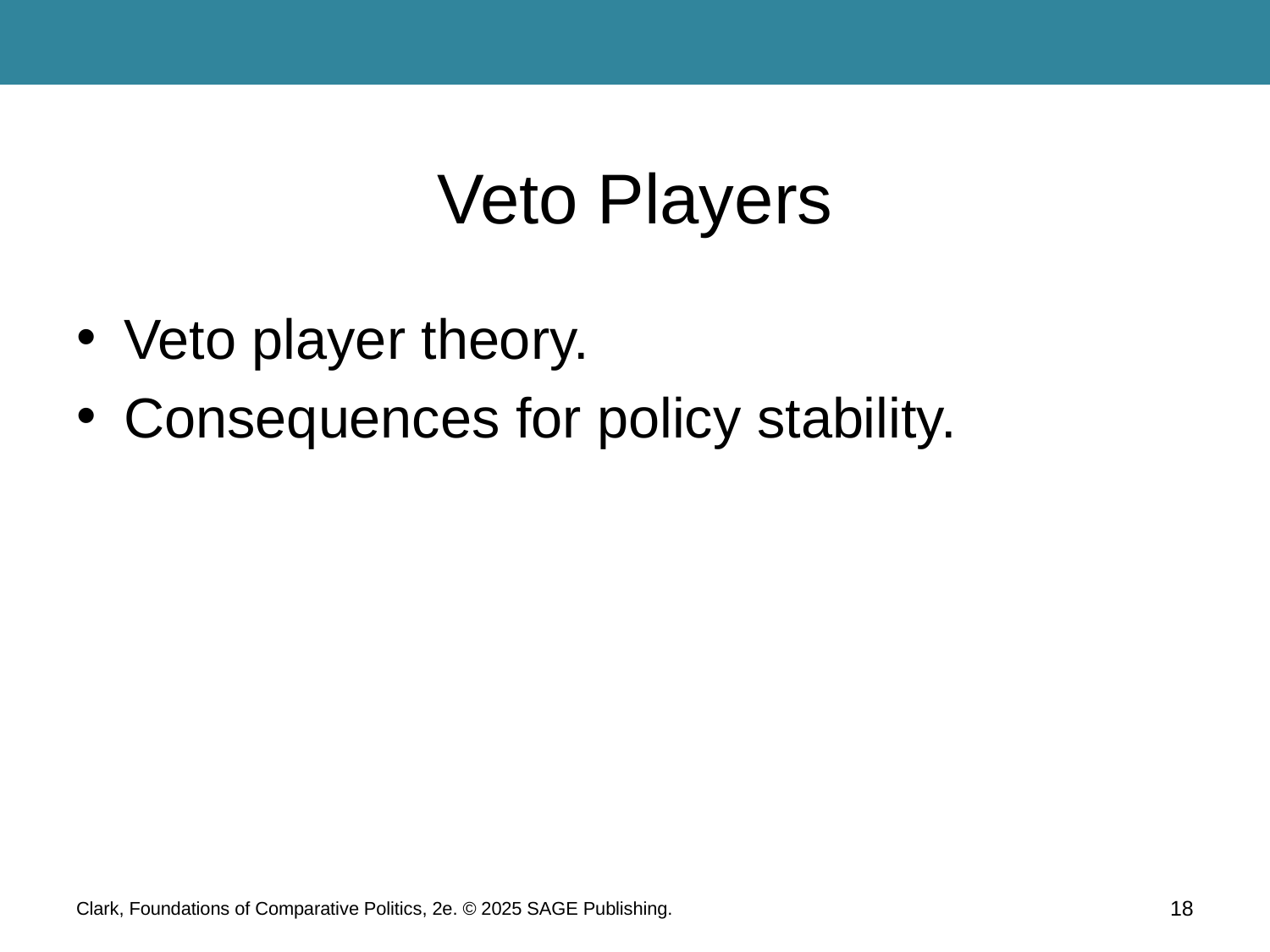

# Veto Players
Veto player theory.
Consequences for policy stability.

Clark, Foundations of Comparative Politics, 2e. © 2025 SAGE Publishing.
18